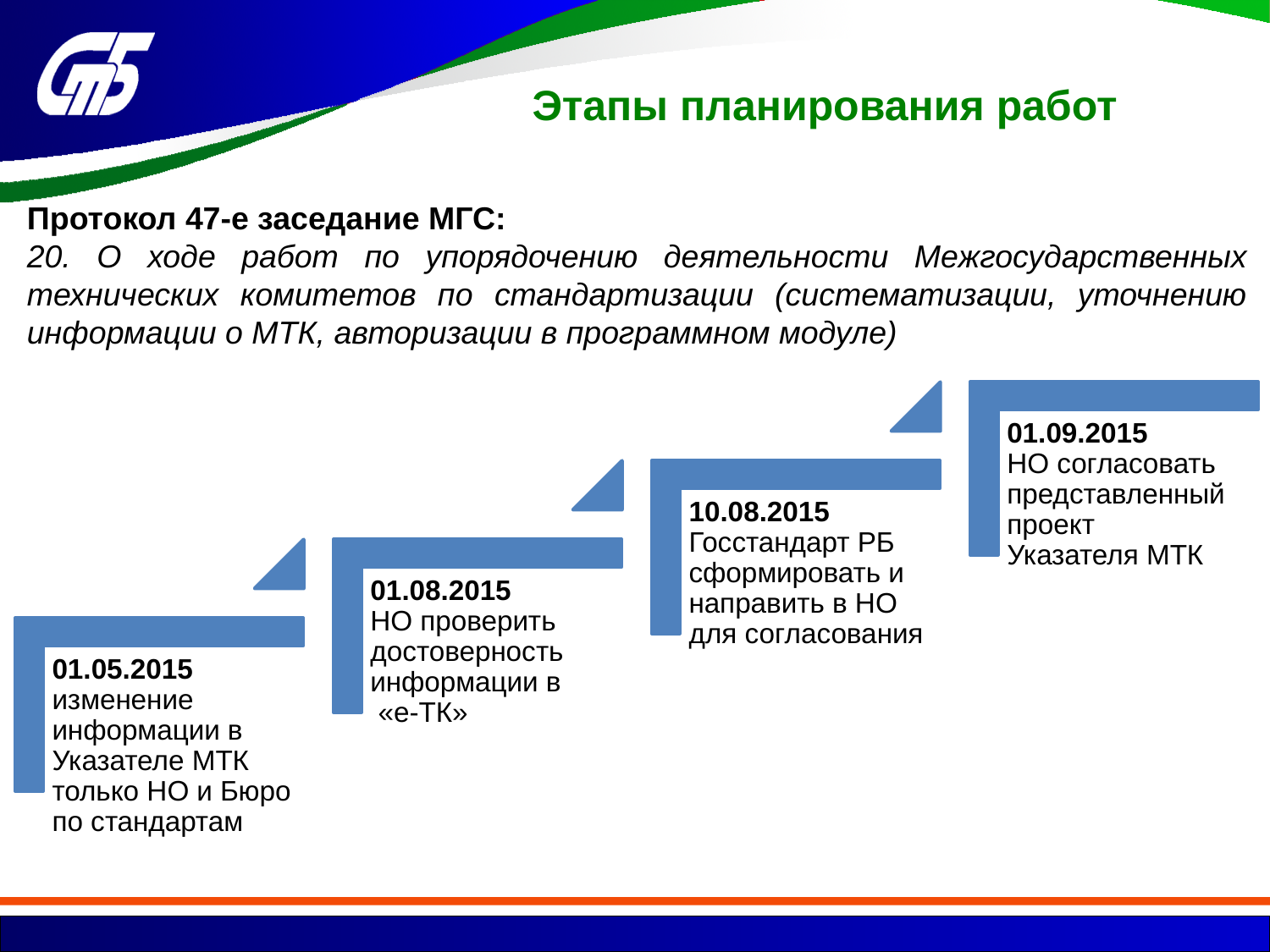

Этапы планирования работ
Протокол 47-е заседание МГС:
20. О ходе работ по упорядочению деятельности Межгосударственных технических комитетов по стандартизации (систематизации, уточнению информации о МТК, авторизации в программном модуле)
01.05.2015
изменение информации в Указателе МТК только НО и Бюро по стандартам
01.08.2015
НО проверить достоверность информации в
 «е-ТК»
10.08.2015
Госстандарт РБ сформировать и направить в НО для согласования
01.09.2015
НО согласовать представленный проект
Указателя МТК